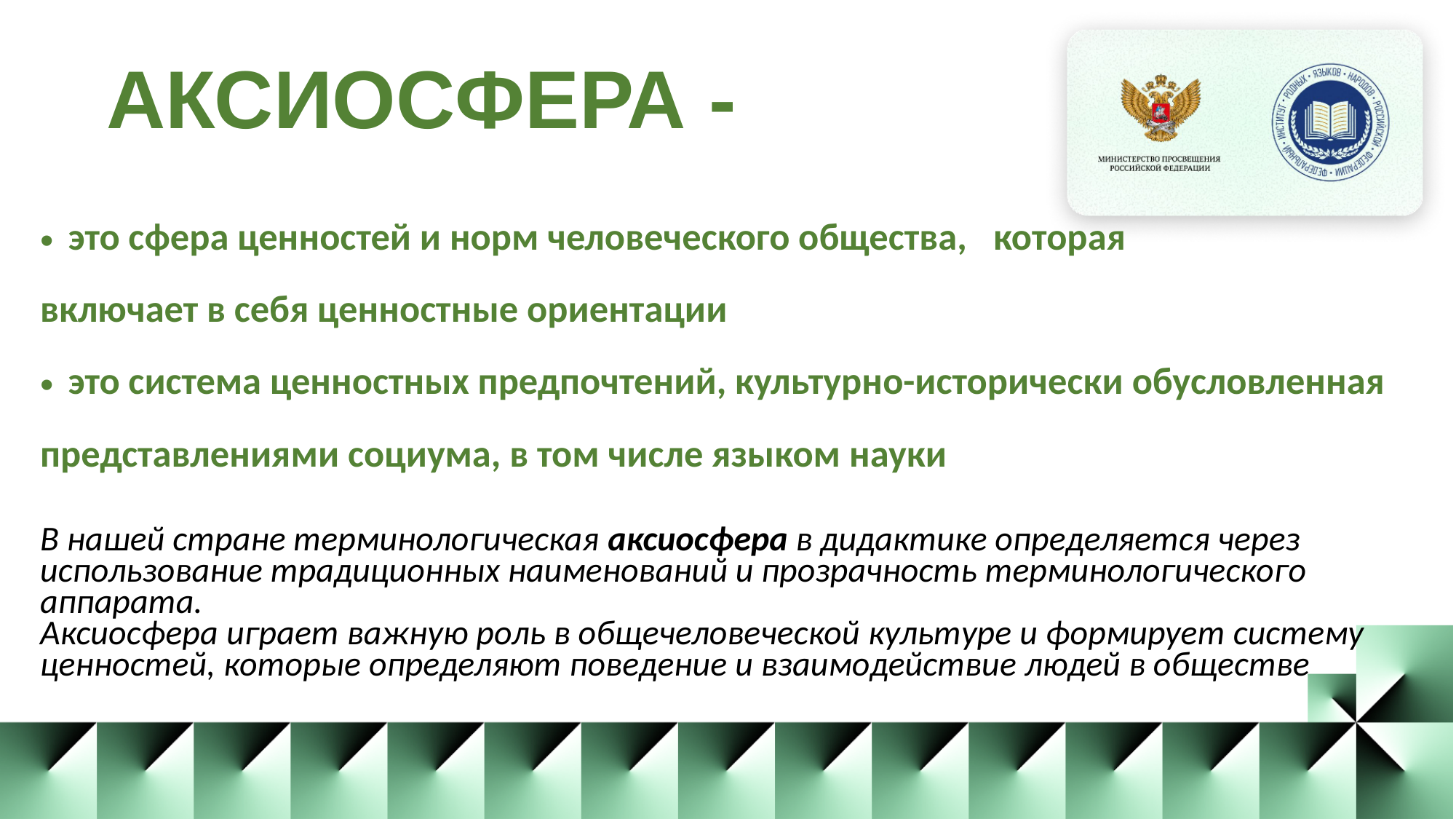

АКСИОСФЕРА -
это сфера ценностей и норм человеческого общества,   которая
включает в себя ценностные ориентации
это система ценностных предпочтений, культурно-исторически обусловленная
представлениями социума, в том числе языком науки

В нашей стране терминологическая аксиосфера в дидактике определяется через использование традиционных наименований и прозрачность терминологического аппарата. Аксиосфера играет важную роль в общечеловеческой культуре и формирует систему ценностей, которые определяют поведение и взаимодействие людей в обществе